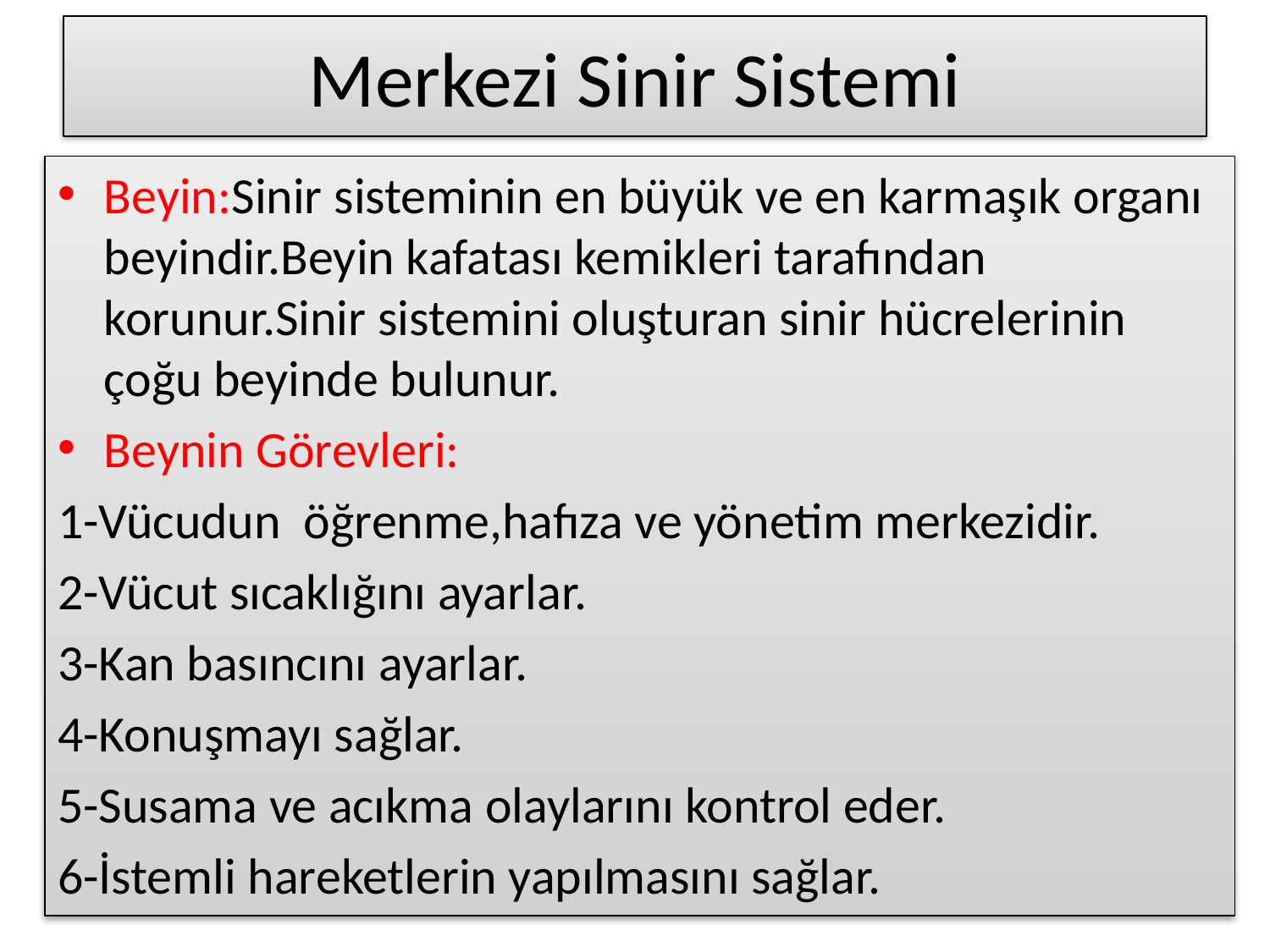

# Merkezi Sinir Sistemi
Beyin:Sinir sisteminin en büyük ve en karmaşık organı beyindir.Beyin kafatası kemikleri tarafından korunur.Sinir sistemini oluşturan sinir hücrelerinin çoğu beyinde bulunur.
Beynin Görevleri:
1-Vücudun  öğrenme,hafıza ve yönetim merkezidir.
2-Vücut sıcaklığını ayarlar.
3-Kan basıncını ayarlar.
4-Konuşmayı sağlar.
5-Susama ve acıkma olaylarını kontrol eder.
6-İstemli hareketlerin yapılmasını sağlar.